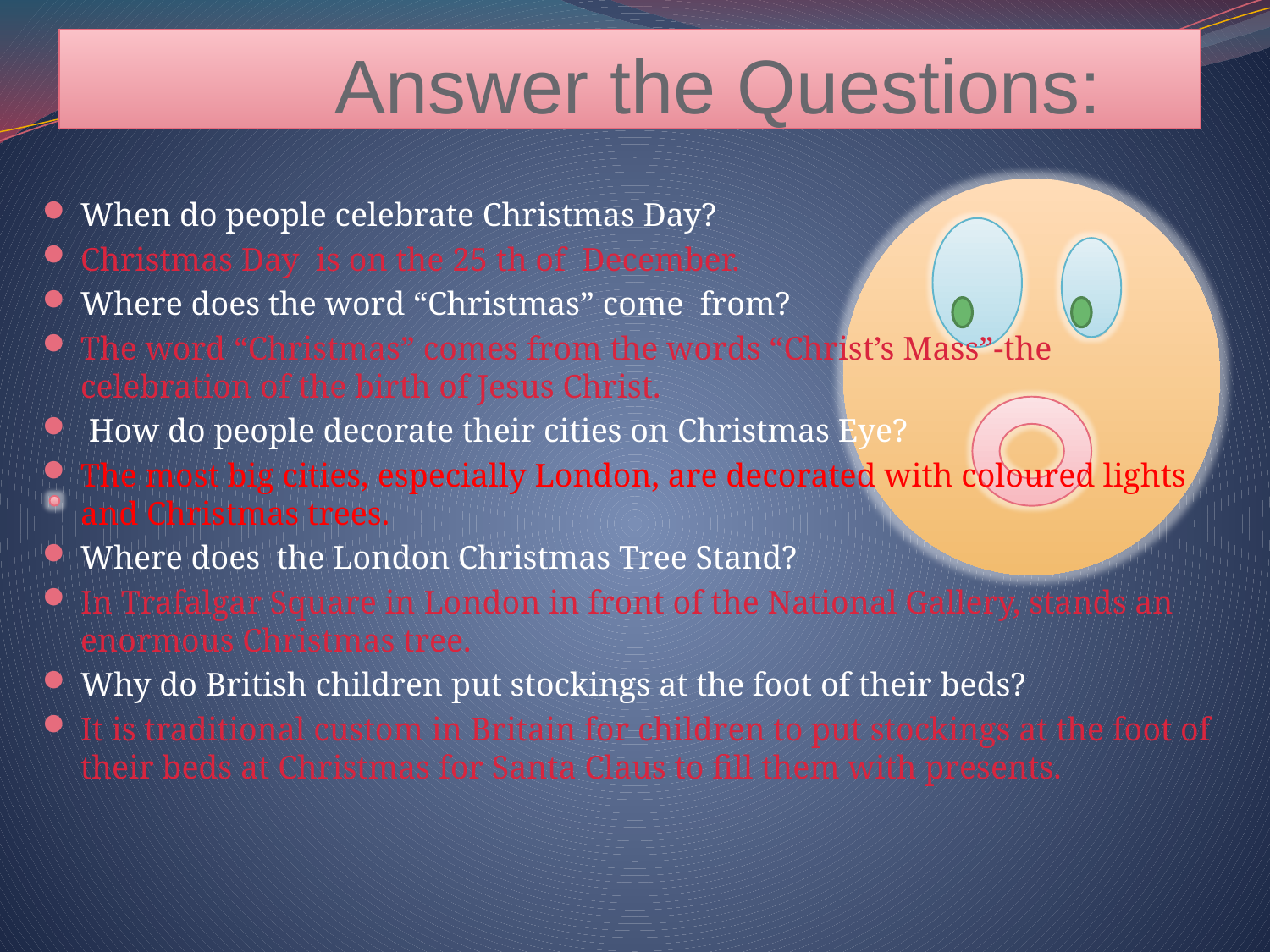

# Answer the Questions:

When do people celebrate Christmas Day?
Christmas Day  is on the 25 th of  December.
Where does the word “Christmas” come  from?
The word “Christmas” comes from the words “Christ’s Mass”-the celebration of the birth of Jesus Christ.
 How do people decorate their cities on Christmas Eye?
The most big cities, especially London, are decorated with coloured lights and Christmas trees.
Where does  the London Christmas Tree Stand?
In Trafalgar Square in London in front of the National Gallery, stands an enormous Christmas tree.
Why do British children put stockings at the foot of their beds?
It is traditional custom in Britain for children to put stockings at the foot of their beds at Christmas for Santa Claus to fill them with presents.